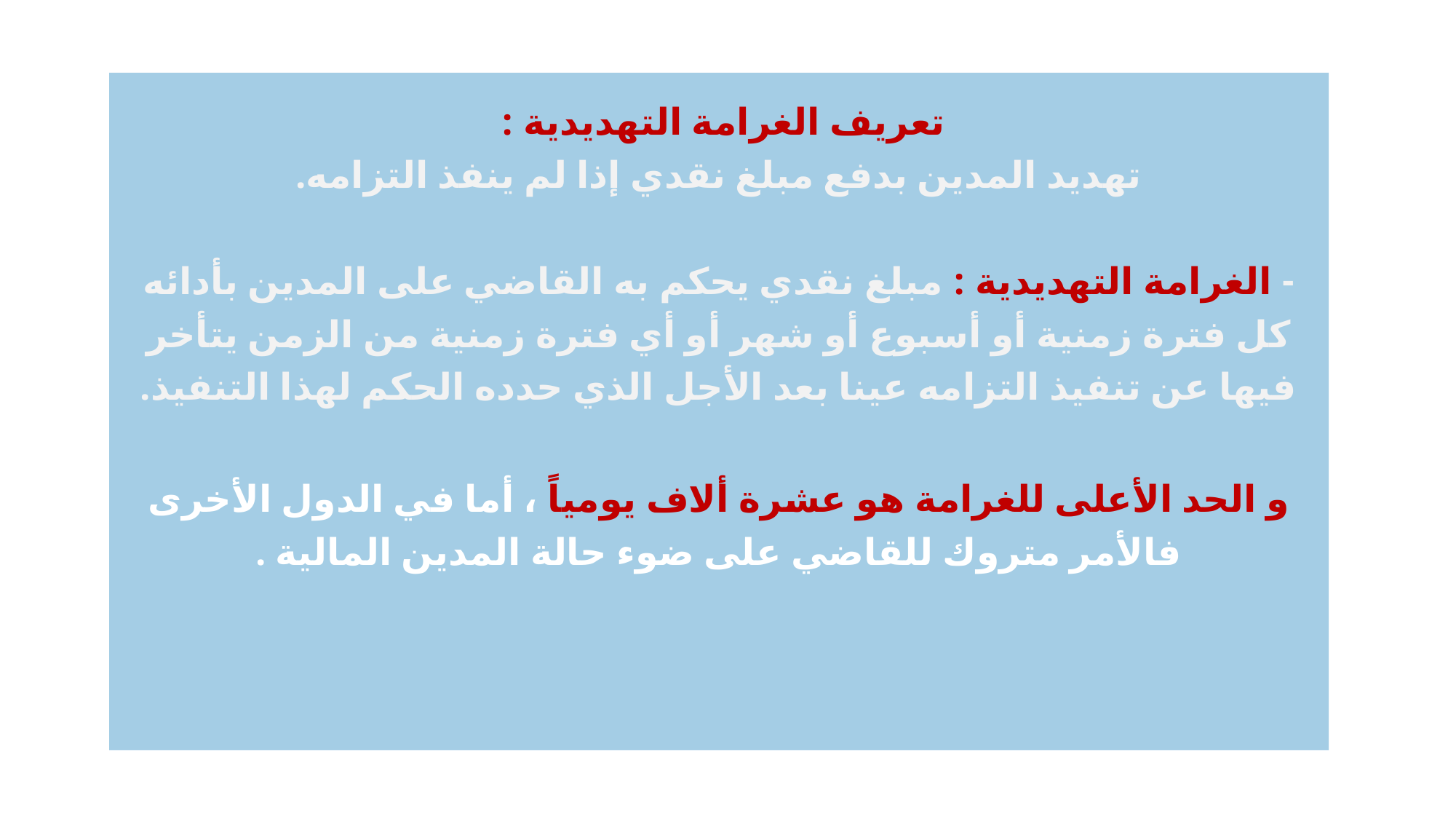

تعريف الغرامة التهديدية :
تهديد المدين بدفع مبلغ نقدي إذا لم ينفذ التزامه.
- الغرامة التهديدية : مبلغ نقدي يحكم به القاضي على المدين بأدائه كل فترة زمنية أو أسبوع أو شهر أو أي فترة زمنية من الزمن يتأخر فيها عن تنفيذ التزامه عينا بعد الأجل الذي حدده الحكم لهذا التنفيذ.

و الحد الأعلى للغرامة هو عشرة ألاف يومياً ، أما في الدول الأخرى فالأمر متروك للقاضي على ضوء حالة المدين المالية .